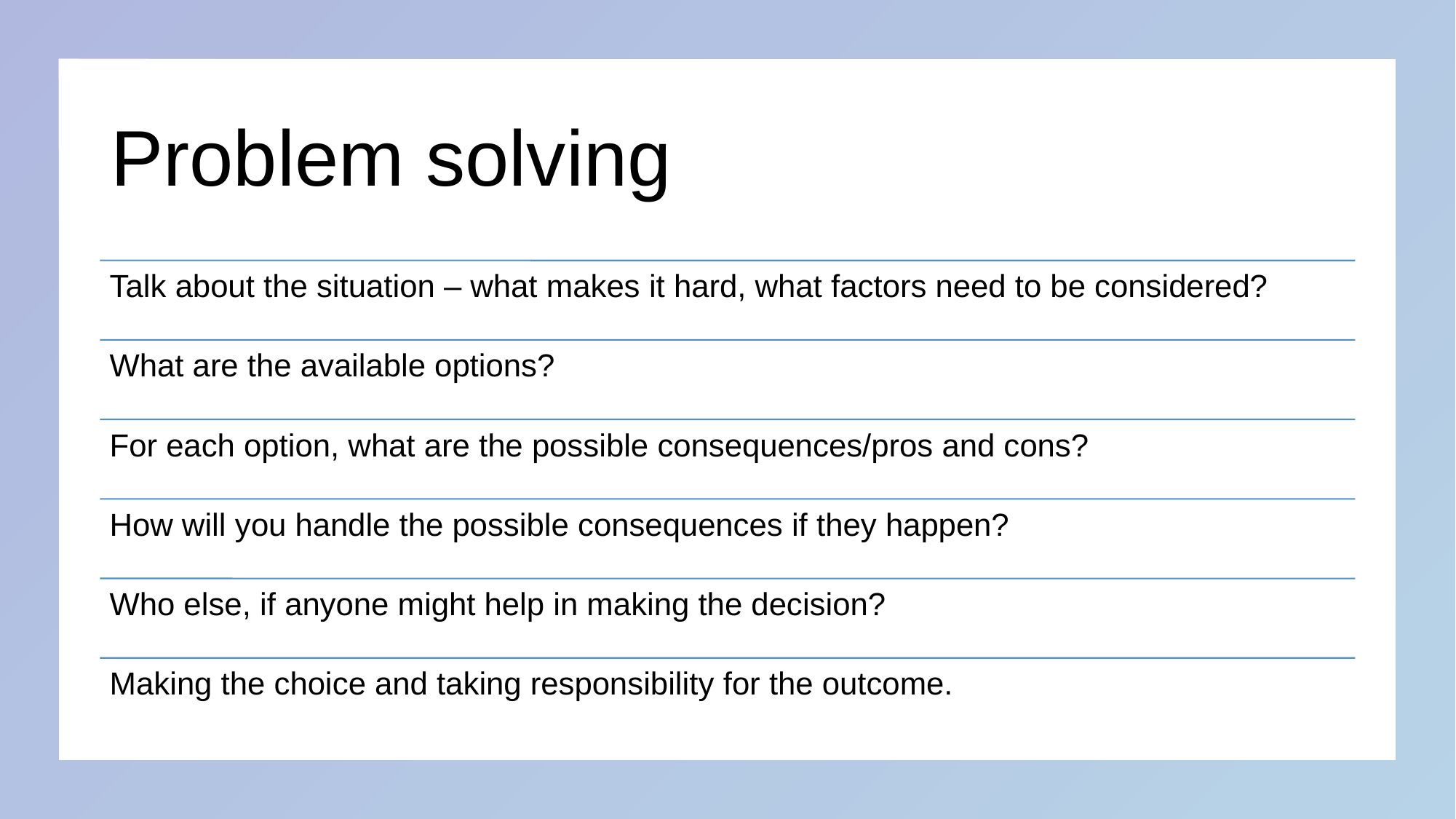

# Problem solving
Talk about the situation – what makes it hard, what factors need to be considered?
What are the available options?
For each option, what are the possible consequences/pros and cons?
How will you handle the possible consequences if they happen?
Who else, if anyone might help in making the decision?
Making the choice and taking responsibility for the outcome.